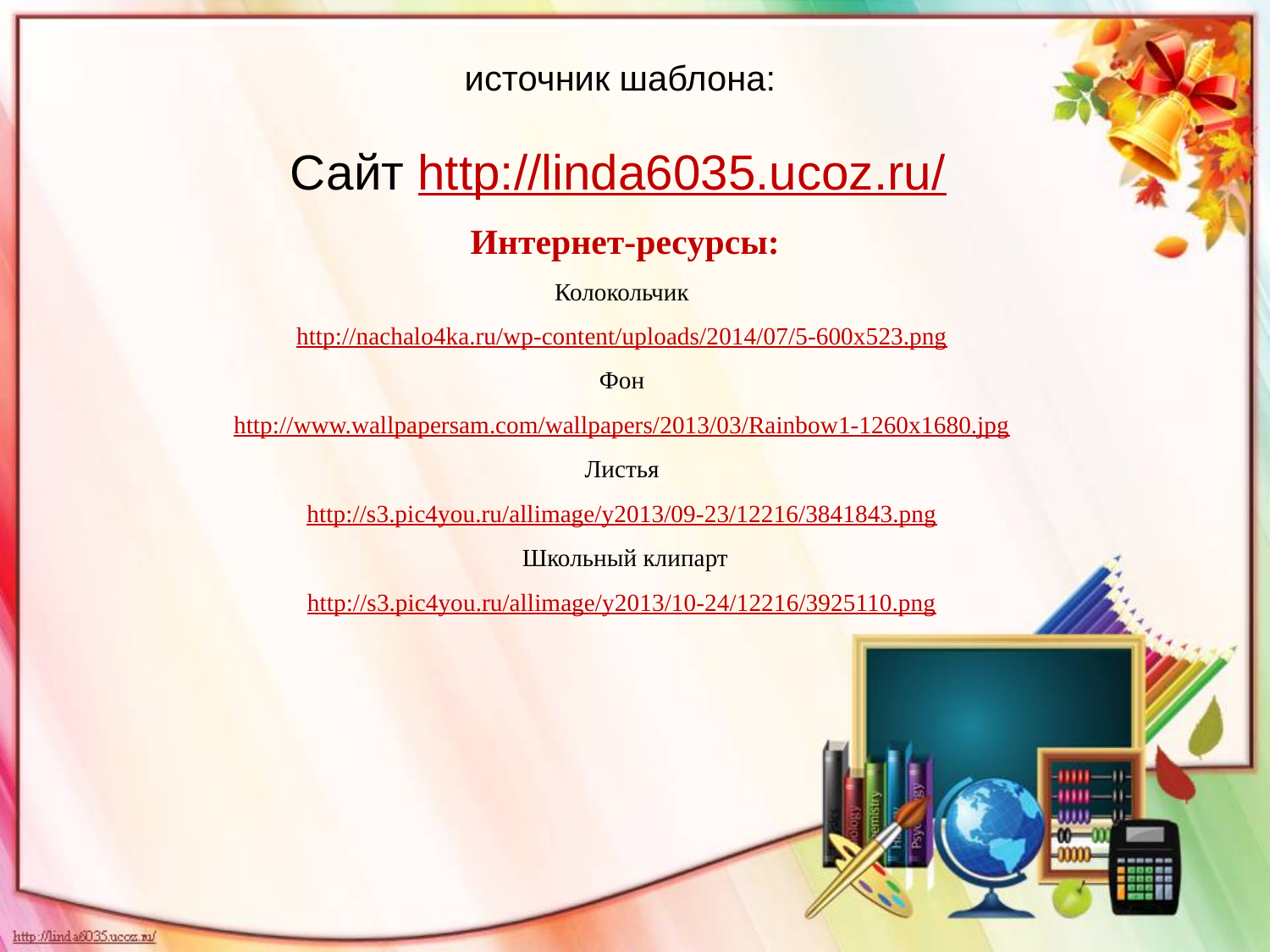

источник шаблона:

Сайт http://linda6035.ucoz.ru/

Интернет-ресурсы:
Колокольчик
http://nachalo4ka.ru/wp-content/uploads/2014/07/5-600x523.png
Фон
http://www.wallpapersam.com/wallpapers/2013/03/Rainbow1-1260x1680.jpg
Листья
http://s3.pic4you.ru/allimage/y2013/09-23/12216/3841843.png
Школьный клипарт
http://s3.pic4you.ru/allimage/y2013/10-24/12216/3925110.png